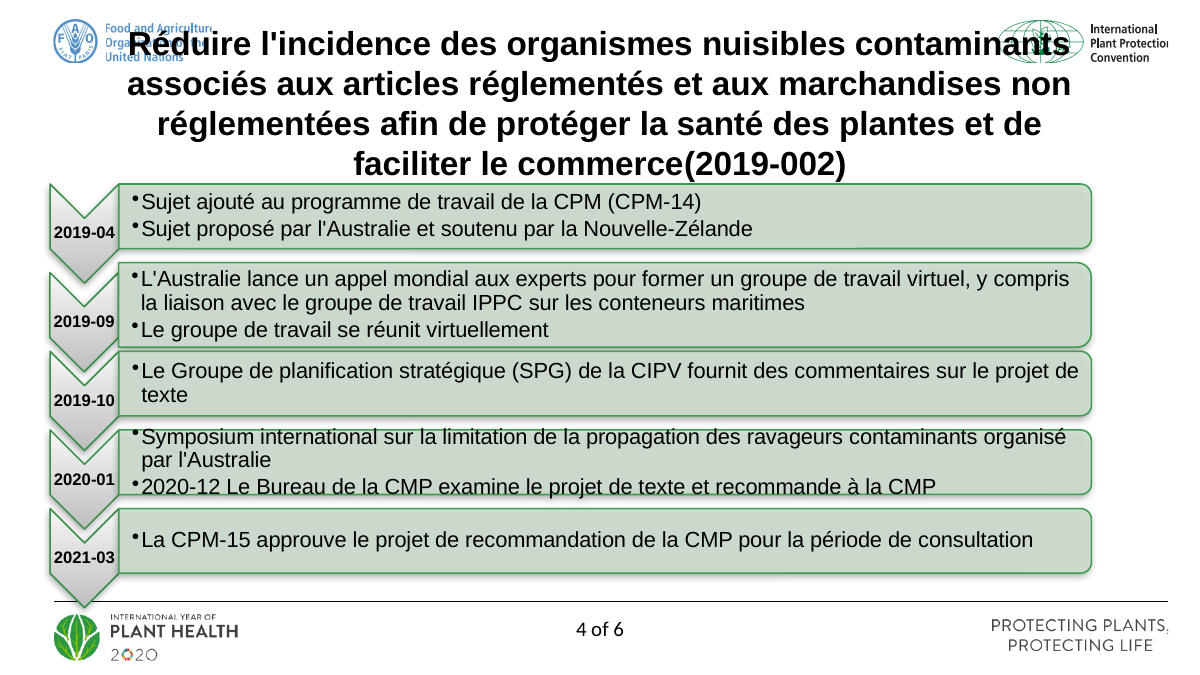

# Réduire l'incidence des organismes nuisibles contaminants associés aux articles réglementés et aux marchandises non réglementées afin de protéger la santé des plantes et de faciliter le commerce(2019-002)
2019-04
Sujet ajouté au programme de travail de la CPM (CPM-14)
Sujet proposé par l'Australie et soutenu par la Nouvelle-Zélande
2019-09
L'Australie lance un appel mondial aux experts pour former un groupe de travail virtuel, y compris la liaison avec le groupe de travail IPPC sur les conteneurs maritimes
Le groupe de travail se réunit virtuellement
2019-10
Le Groupe de planification stratégique (SPG) de la CIPV fournit des commentaires sur le projet de texte
2020-01
Symposium international sur la limitation de la propagation des ravageurs contaminants organisé par l'Australie
2020-12 Le Bureau de la CMP examine le projet de texte et recommande à la CMP
2021-03
La CPM-15 approuve le projet de recommandation de la CMP pour la période de consultation
4 of 6